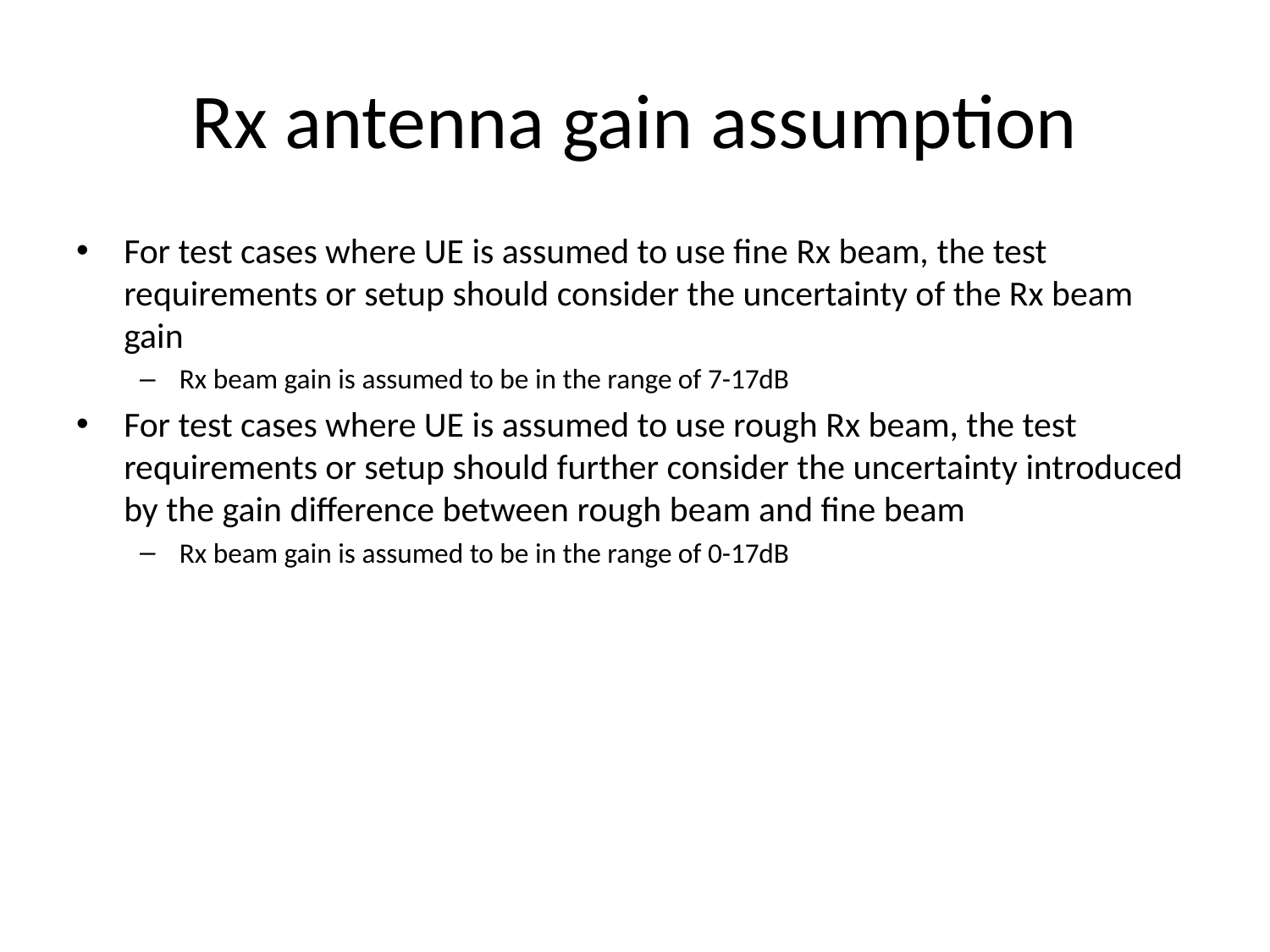

# Rx antenna gain assumption
For test cases where UE is assumed to use fine Rx beam, the test requirements or setup should consider the uncertainty of the Rx beam gain
Rx beam gain is assumed to be in the range of 7-17dB
For test cases where UE is assumed to use rough Rx beam, the test requirements or setup should further consider the uncertainty introduced by the gain difference between rough beam and fine beam
Rx beam gain is assumed to be in the range of 0-17dB